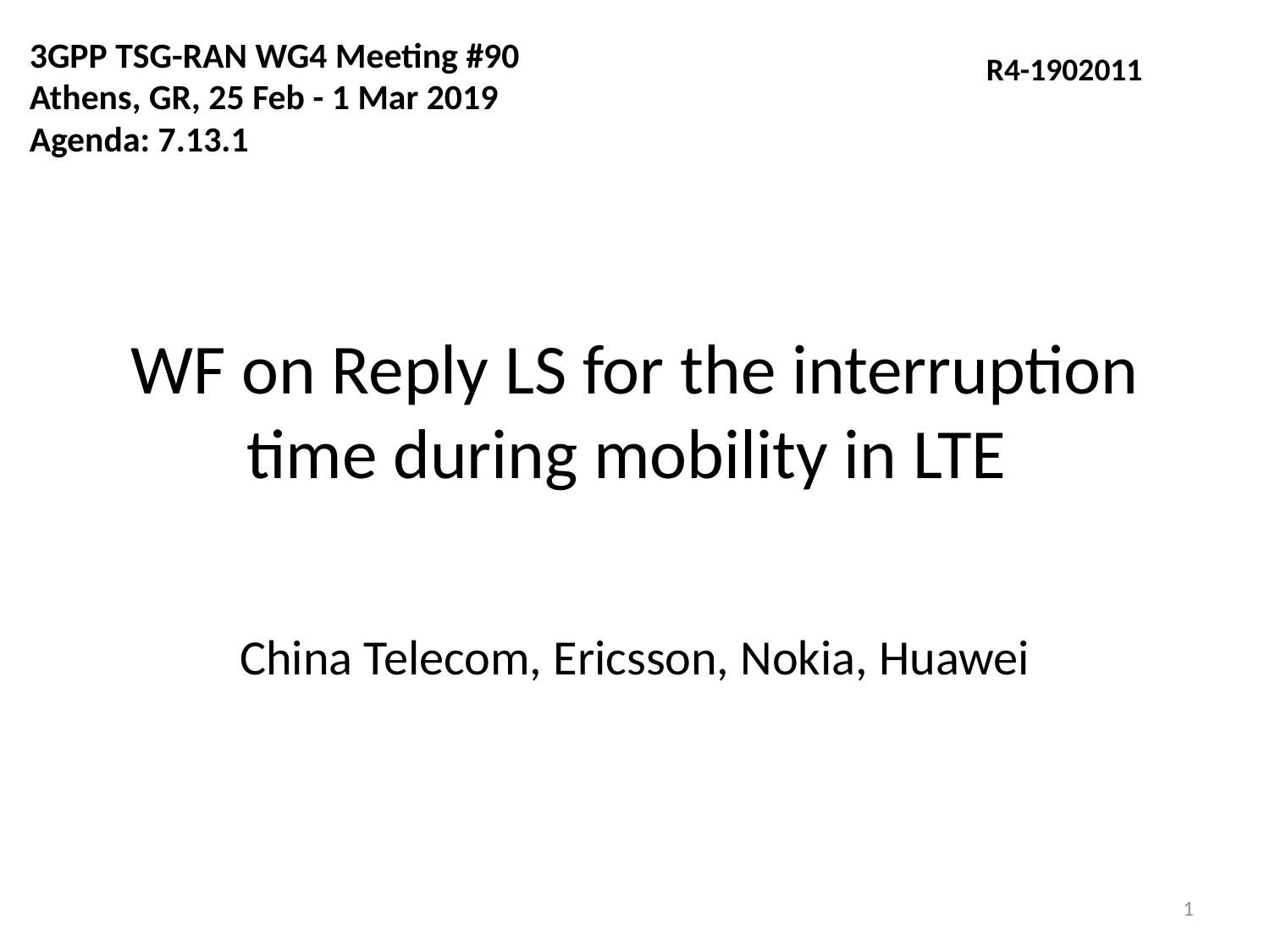

3GPP TSG-RAN WG4 Meeting #90
Athens, GR, 25 Feb - 1 Mar 2019
Agenda: 7.13.1
R4-1902011
WF on Reply LS for the interruption time during mobility in LTE
China Telecom, Ericsson, Nokia, Huawei
1